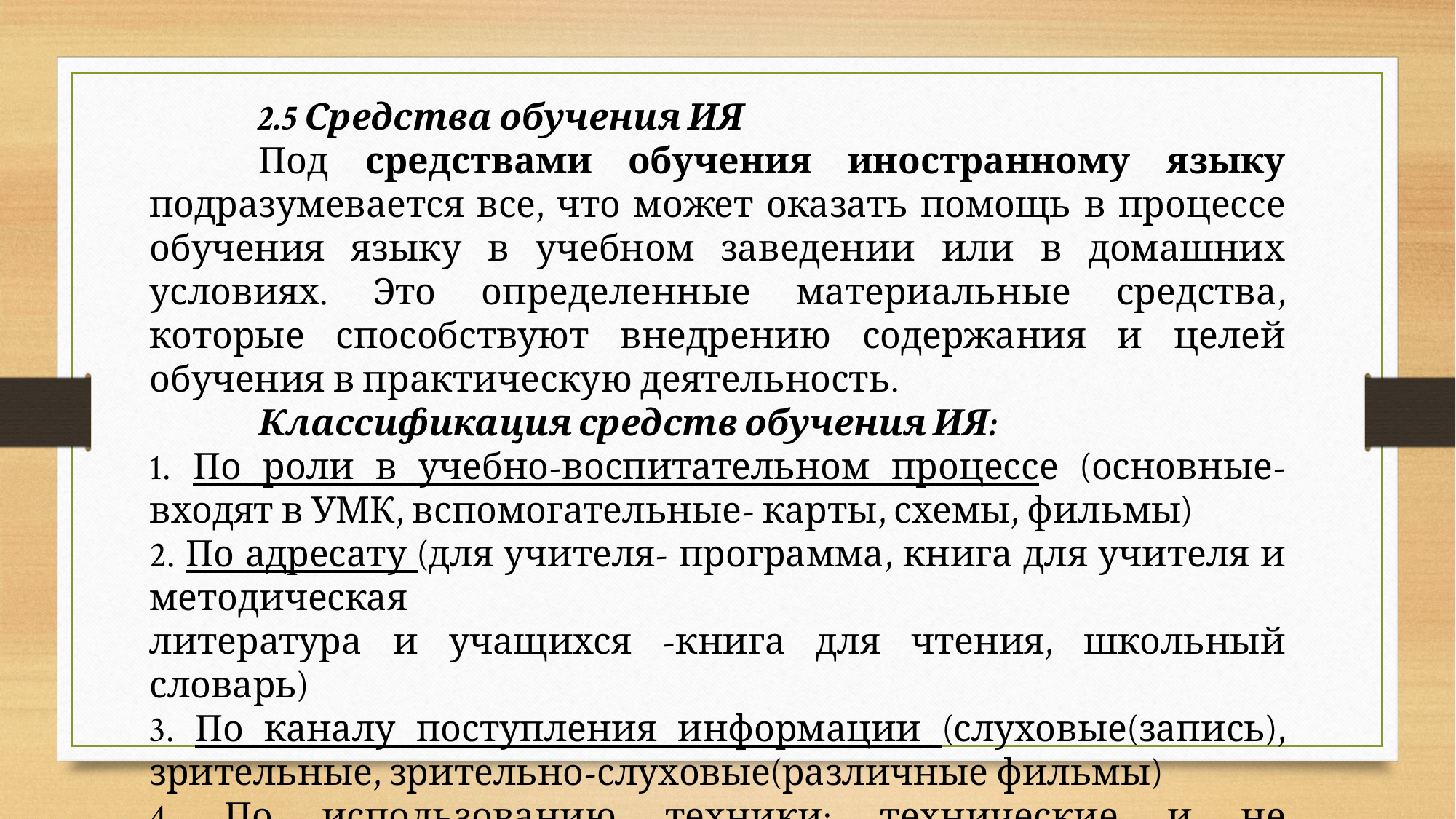

2.5 Средства обучения ИЯ
	Под средствами обучения иностранному языку подразумевается все, что может оказать помощь в процессе обучения языку в учебном заведении или в домашних условиях. Это определенные материальные средства, которые способствуют внедрению содержания и целей обучения в практическую деятельность.
	Классификация средств обучения ИЯ:
1. По роли в учебно-воспитательном процессе (основные- входят в УМК, вспомогательные- карты, схемы, фильмы)
2. По адресату (для учителя- программа, книга для учителя и методическая
литература и учащихся -книга для чтения, школьный словарь)
3. По каналу поступления информации (слуховые(запись), зрительные, зрительно-слуховые(различные фильмы)
4. По использованию техники: технические и не технические.